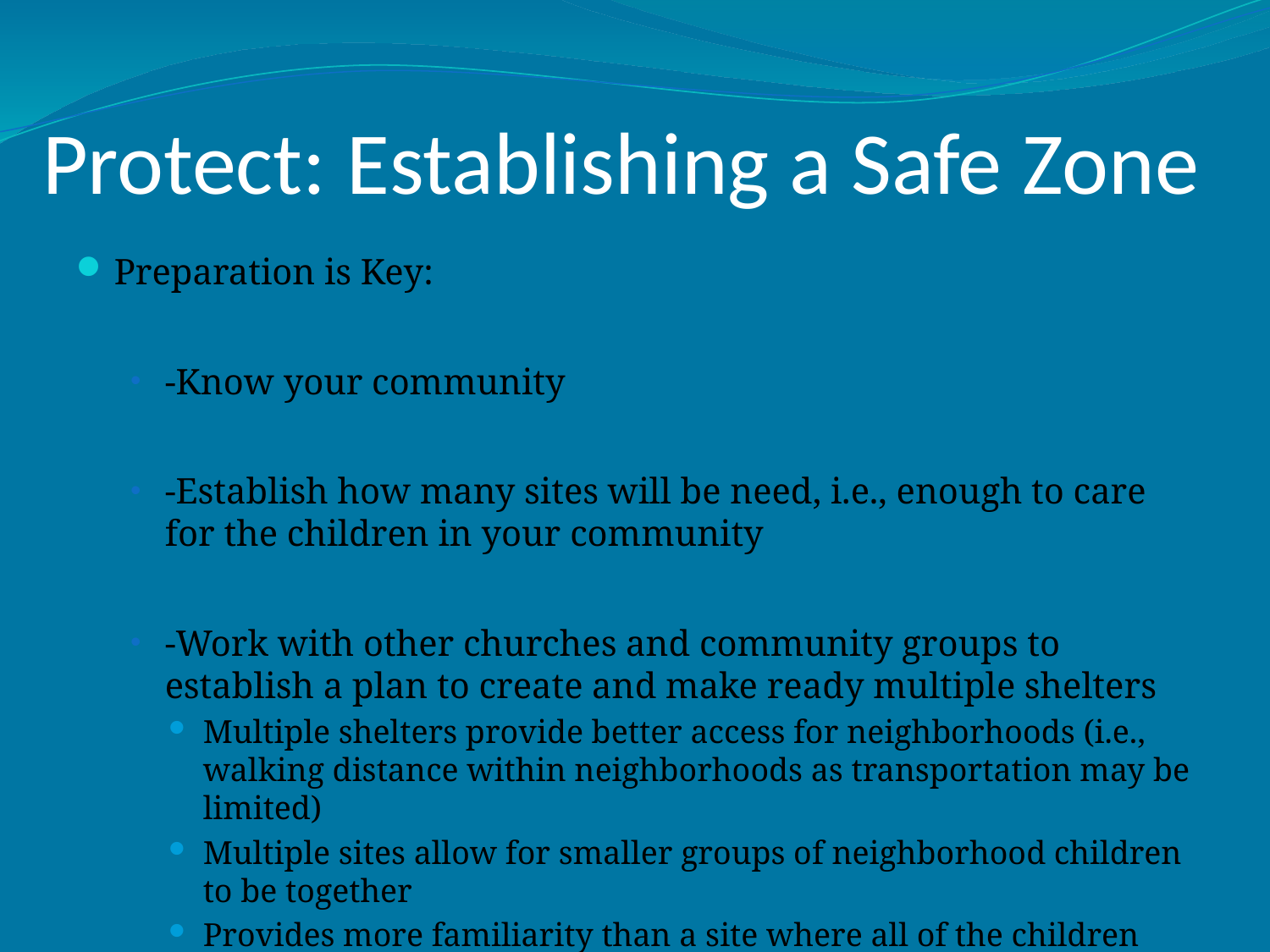

# Protect: Establishing a Safe Zone
Preparation is Key:

-Know your community

-Establish how many sites will be need, i.e., enough to care  for the children in your community

-Work with other churches and community groups to establish a plan to create and make ready multiple shelters
Multiple shelters provide better access for neighborhoods (i.e., walking distance within neighborhoods as transportation may be limited)
Multiple sites allow for smaller groups of neighborhood children to be together
Provides more familiarity than a site where all of the children are strangers.